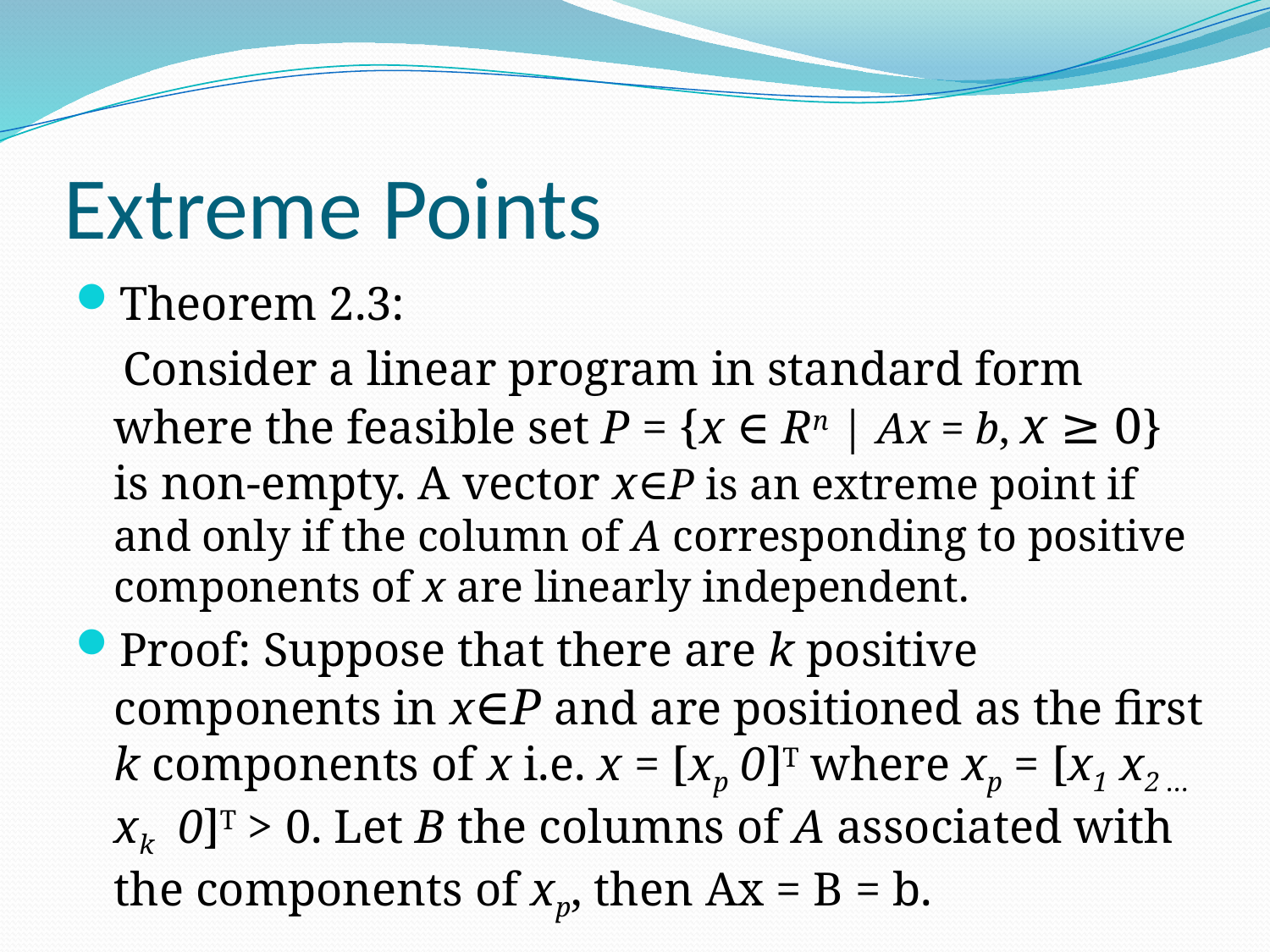

# Extreme Points
Theorem 2.3:
    Consider a linear program in standard form where the feasible set P = {x ∈ Rn | Ax = b, x ≥ 0} is non-empty. A vector x∈P is an extreme point if and only if the column of A corresponding to positive components of x are linearly independent.
Proof: Suppose that there are k positive components in x∈P and are positioned as the first k components of x i.e. x = [xp 0]T where xp = [x1 x2 … xk  0]T > 0. Let B the columns of A associated with the components of xp, then Ax = B = b.